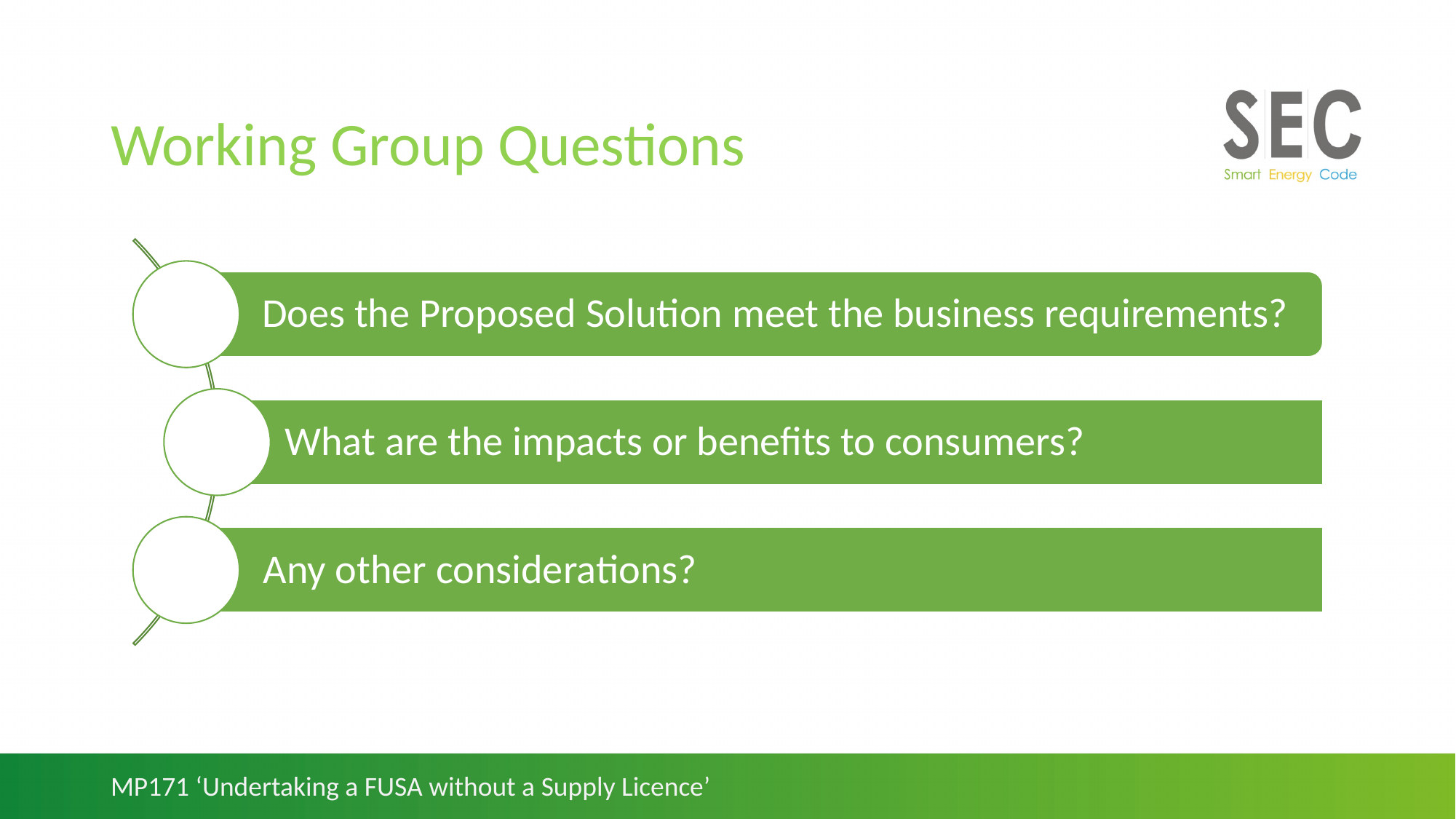

# Working Group Questions
Does the Proposed Solution meet the business requirements?
What are the impacts or benefits to consumers?
 Any other considerations?
MP171 ‘Undertaking a FUSA without a Supply Licence’